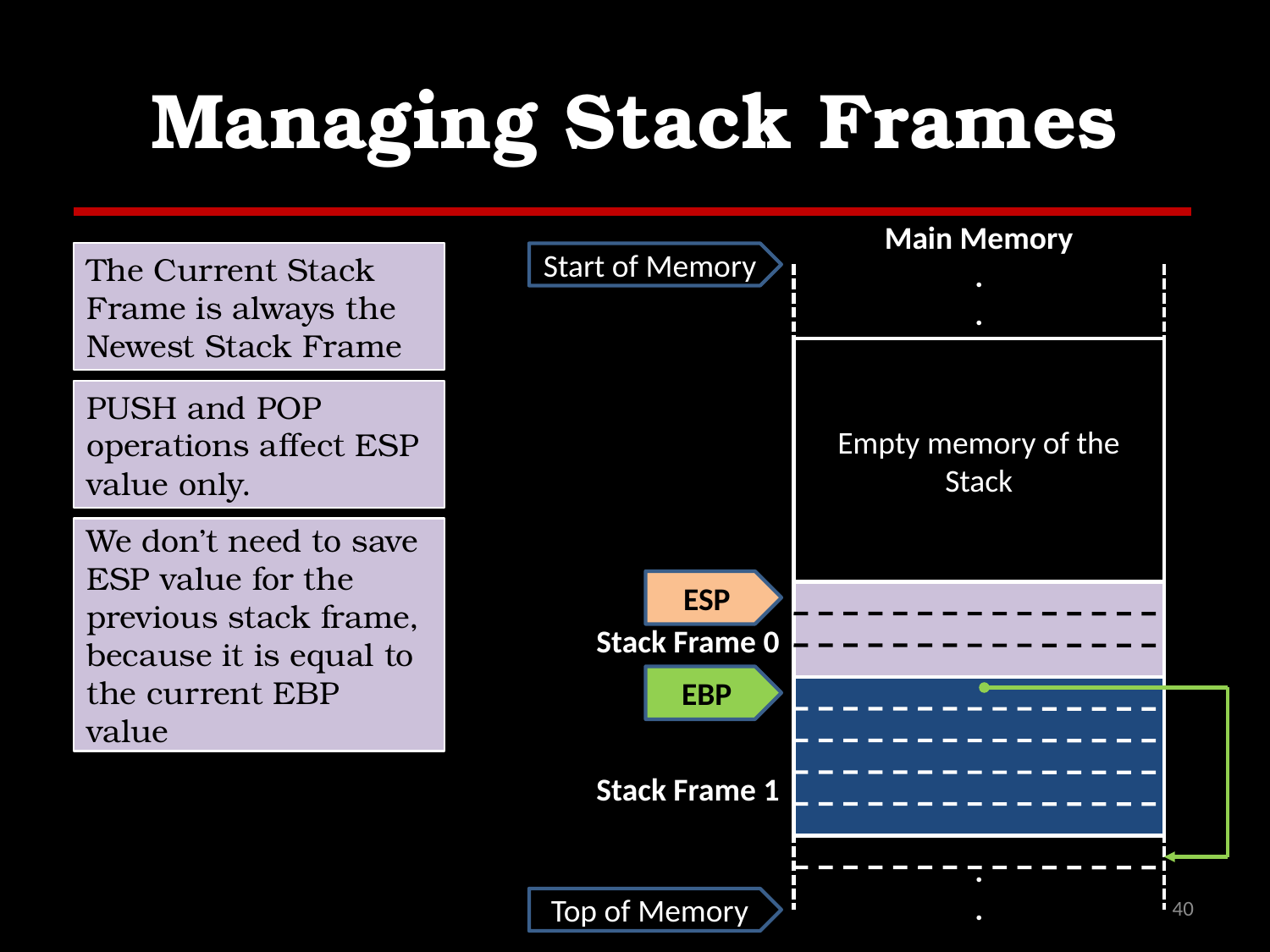

# Managing Stack Frames
Main Memory
.
.

The Current Stack Frame is always the Newest Stack Frame

Start of Memory
Empty memory of the Stack
PUSH and POP operations affect ESP value only.
We don’t need to save ESP value for the previous stack frame, because it is equal to the current EBP value
ESP

Stack Frame 0
EBP

Stack Frame 1
.
.
40
Top of Memory